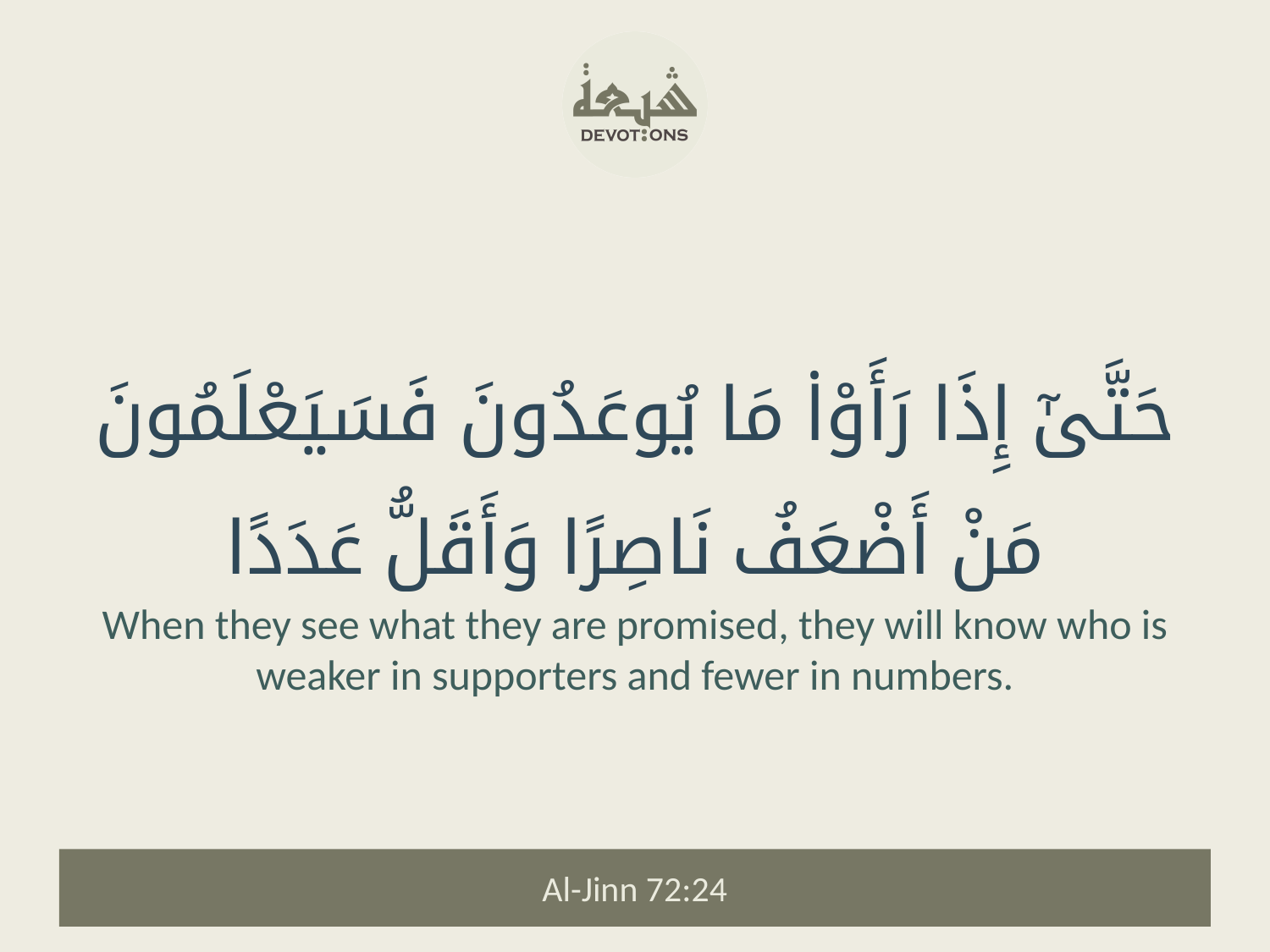

حَتَّىٰٓ إِذَا رَأَوْا۟ مَا يُوعَدُونَ فَسَيَعْلَمُونَ مَنْ أَضْعَفُ نَاصِرًا وَأَقَلُّ عَدَدًا
When they see what they are promised, they will know who is weaker in supporters and fewer in numbers.
Al-Jinn 72:24